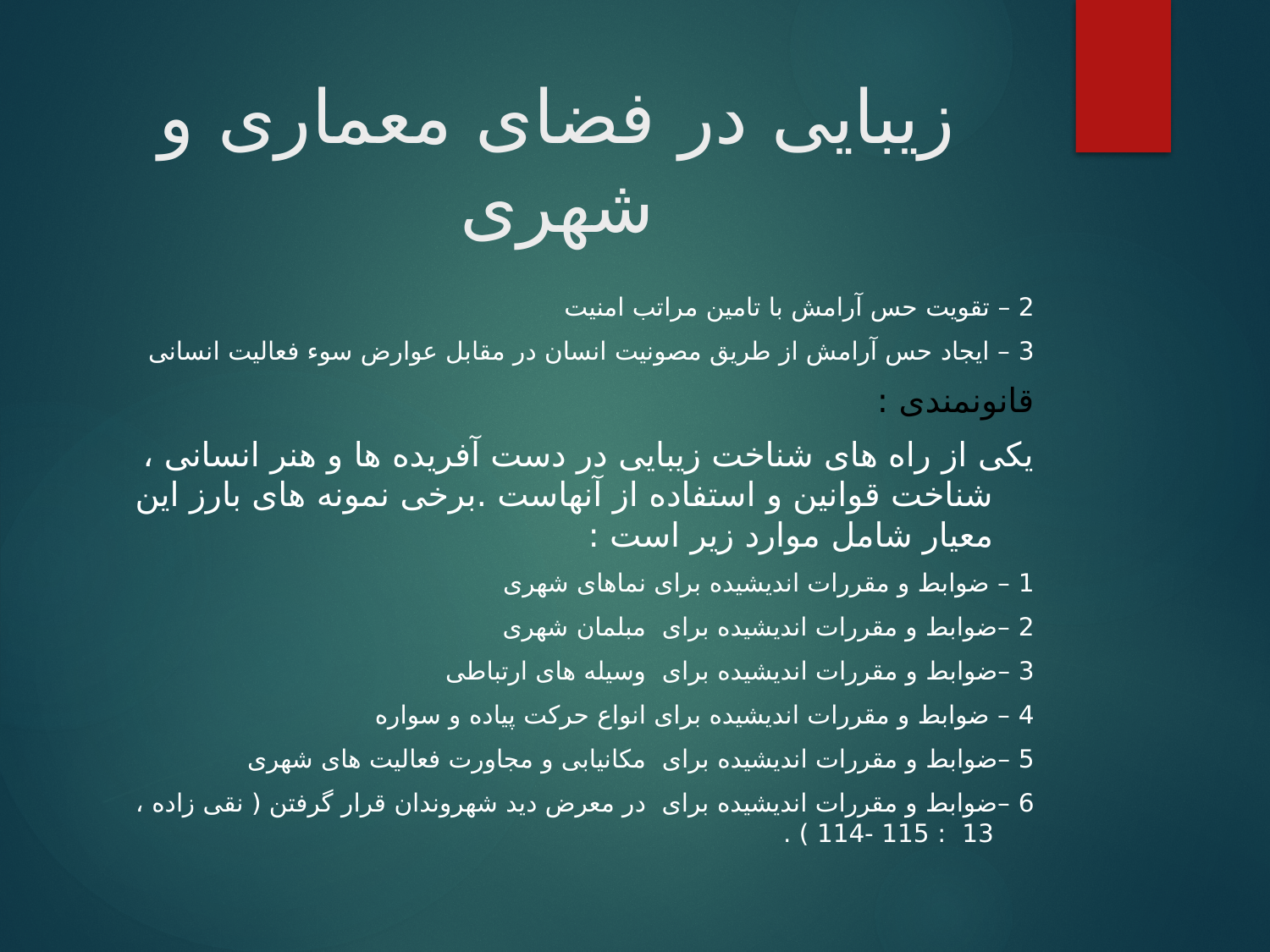

# زیبایی در فضای معماری و شهری
2 – تقویت حس آرامش با تامین مراتب امنیت
3 – ایجاد حس آرامش از طریق مصونیت انسان در مقابل عوارض سوء فعالیت انسانی
قانونمندی :
یکی از راه های شناخت زیبایی در دست آفریده ها و هنر انسانی ، شناخت قوانین و استفاده از آنهاست .برخی نمونه های بارز این معیار شامل موارد زیر است :
1 – ضوابط و مقررات اندیشیده برای نماهای شهری
2 –ضوابط و مقررات اندیشیده برای  مبلمان شهری
3 –ضوابط و مقررات اندیشیده برای  وسیله های ارتباطی
4 – ضوابط و مقررات اندیشیده برای انواع حرکت پیاده و سواره
5 –ضوابط و مقررات اندیشیده برای  مکانیابی و مجاورت فعالیت های شهری
6 –ضوابط و مقررات اندیشیده برای  در معرض دید شهروندان قرار گرفتن ( نقی زاده ، 13  : 115 -114 ) .